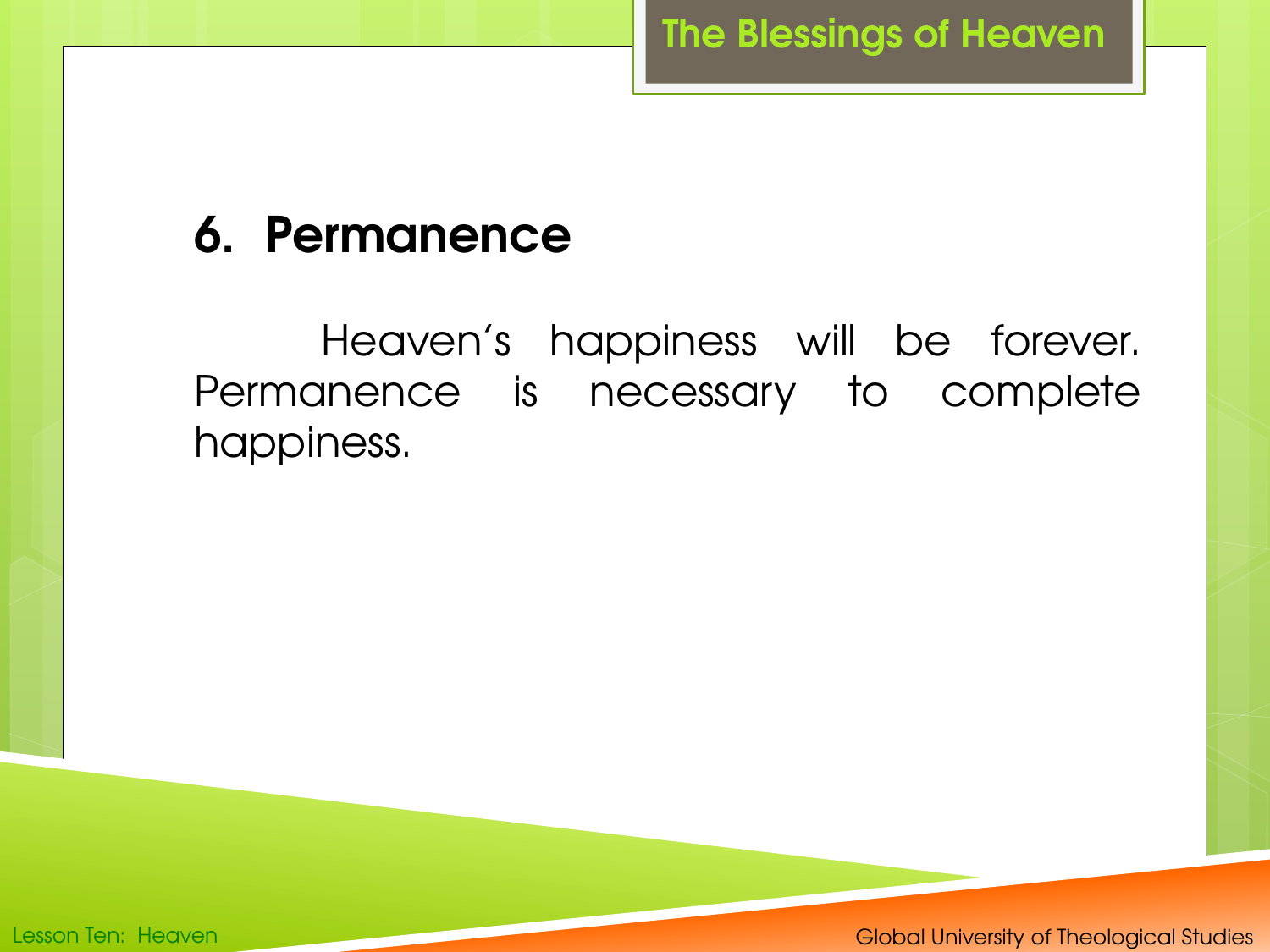

The Blessings of Heaven
Permanence

	Heaven’s happiness will be forever. Permanence is necessary to complete happiness.

 Global University of Theological Studies
Lesson Ten:  Heaven